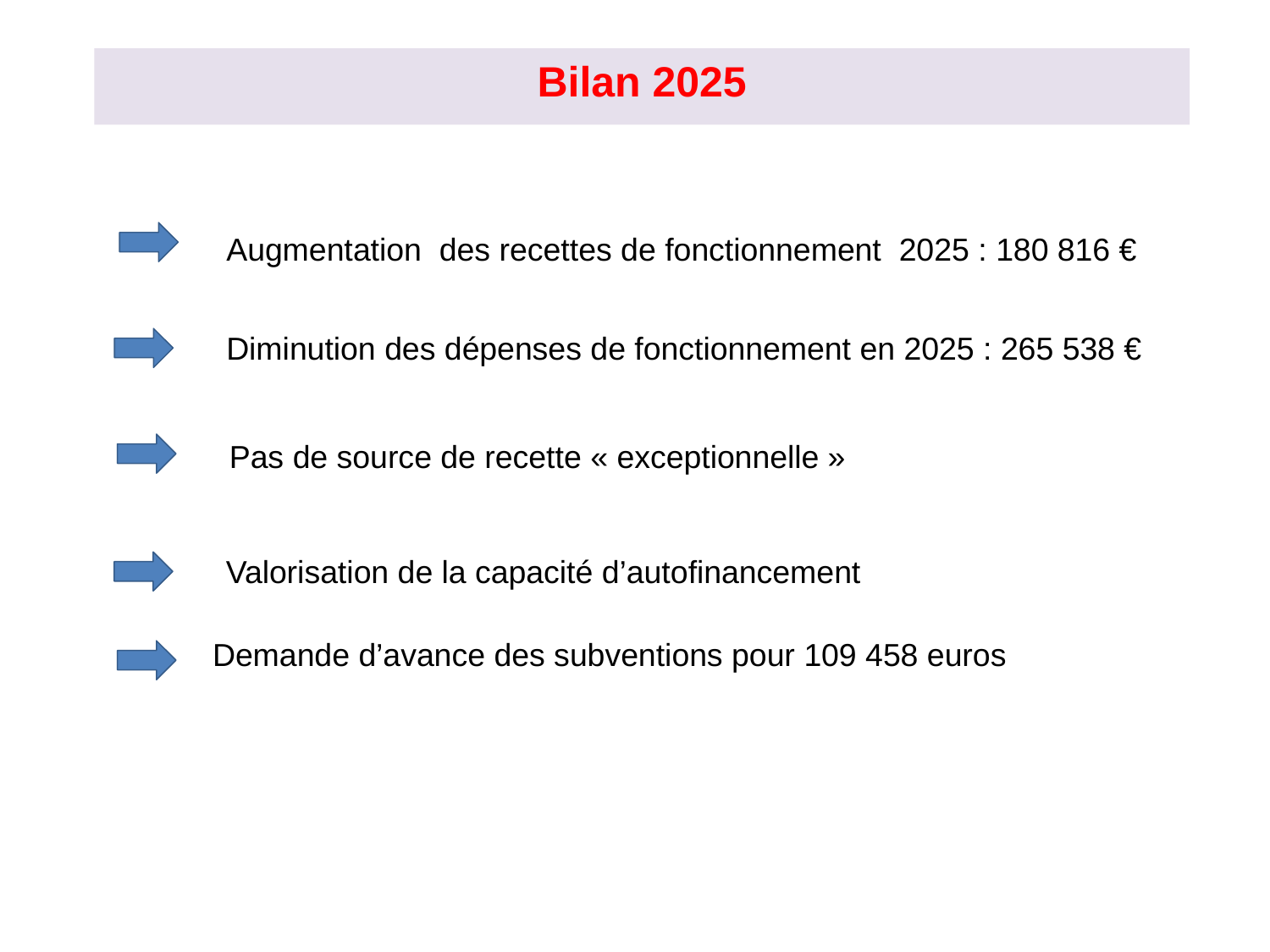

# Bilan 2025

Augmentation  des recettes de fonctionnement  2025 : 180 816 €
Diminution des dépenses de fonctionnement en 2025 : 265 538 €

Pas de source de recette « exceptionnelle »

Valorisation de la capacité d’autofinancement

Demande d’avance des subventions pour 109 458 euros